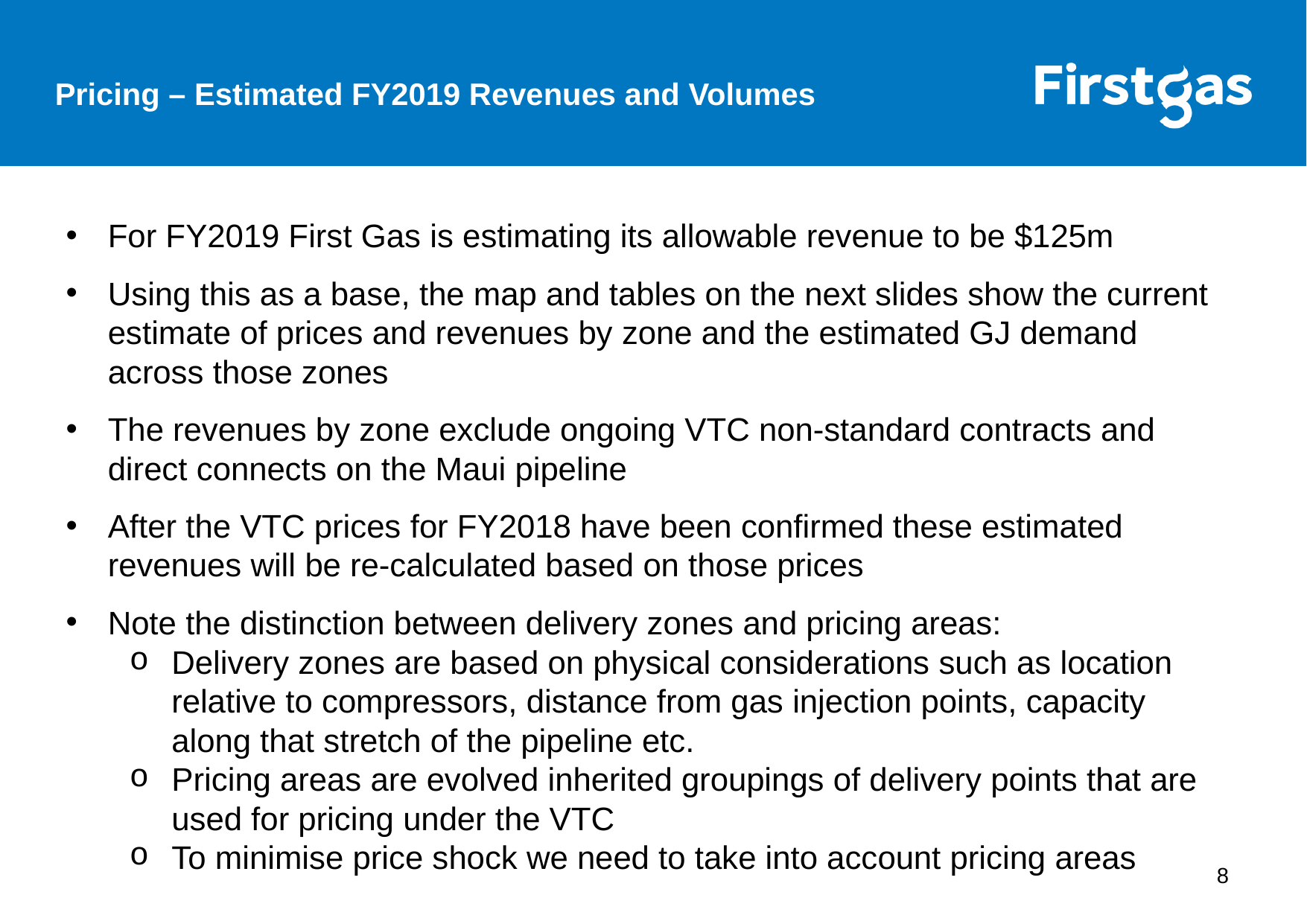

Pricing – Estimated FY2019 Revenues and Volumes
For FY2019 First Gas is estimating its allowable revenue to be $125m

Using this as a base, the map and tables on the next slides show the current estimate of prices and revenues by zone and the estimated GJ demand across those zones

The revenues by zone exclude ongoing VTC non-standard contracts and direct connects on the Maui pipeline

After the VTC prices for FY2018 have been confirmed these estimated revenues will be re-calculated based on those prices

Note the distinction between delivery zones and pricing areas:
Delivery zones are based on physical considerations such as location relative to compressors, distance from gas injection points, capacity along that stretch of the pipeline etc.
Pricing areas are evolved inherited groupings of delivery points that are used for pricing under the VTC
To minimise price shock we need to take into account pricing areas
8